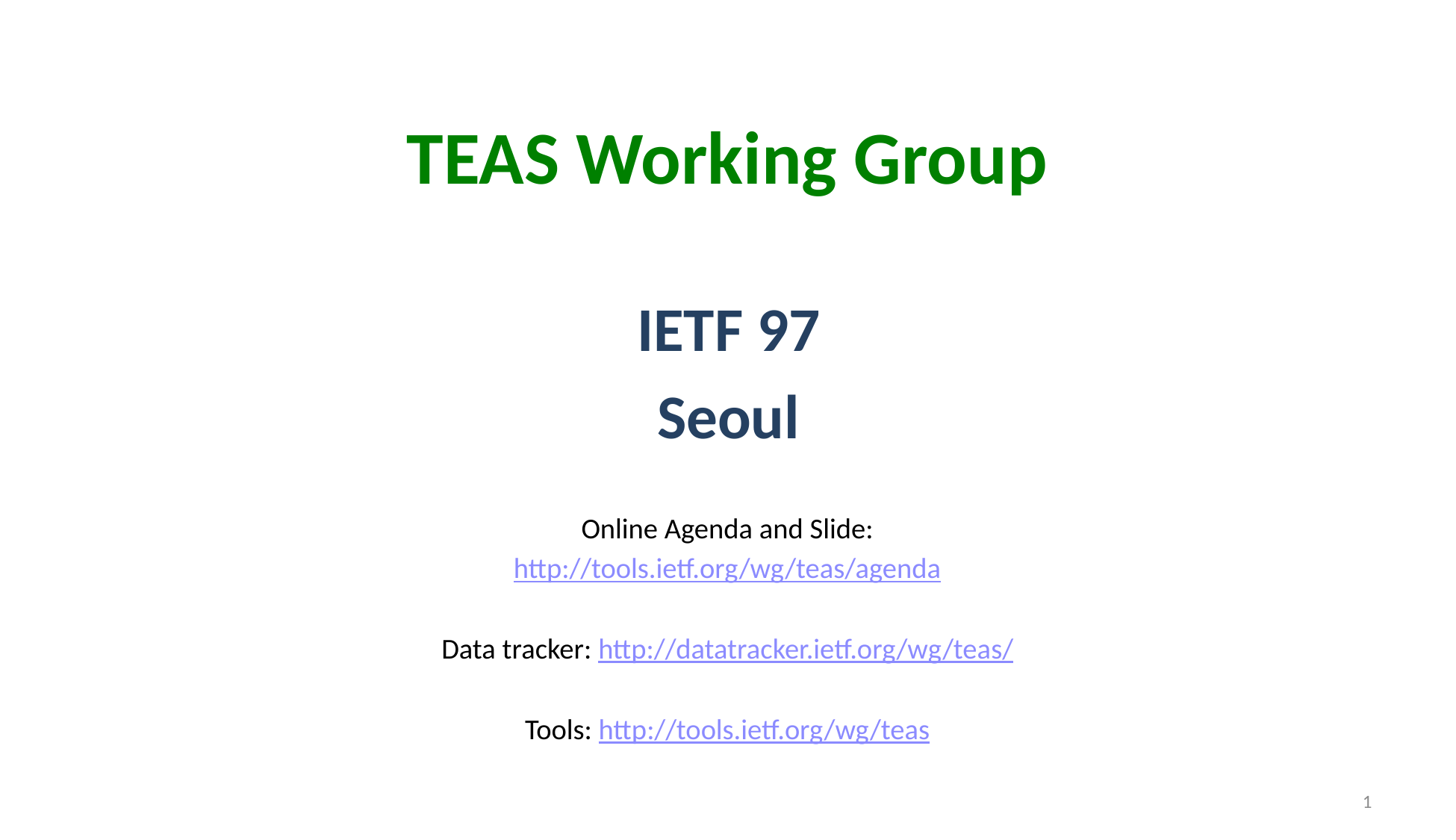

TEAS Working Group
IETF 97
Seoul

Online Agenda and Slide:
http://tools.ietf.org/wg/teas/agenda

Data tracker: http://datatracker.ietf.org/wg/teas/

Tools: http://tools.ietf.org/wg/teas

1